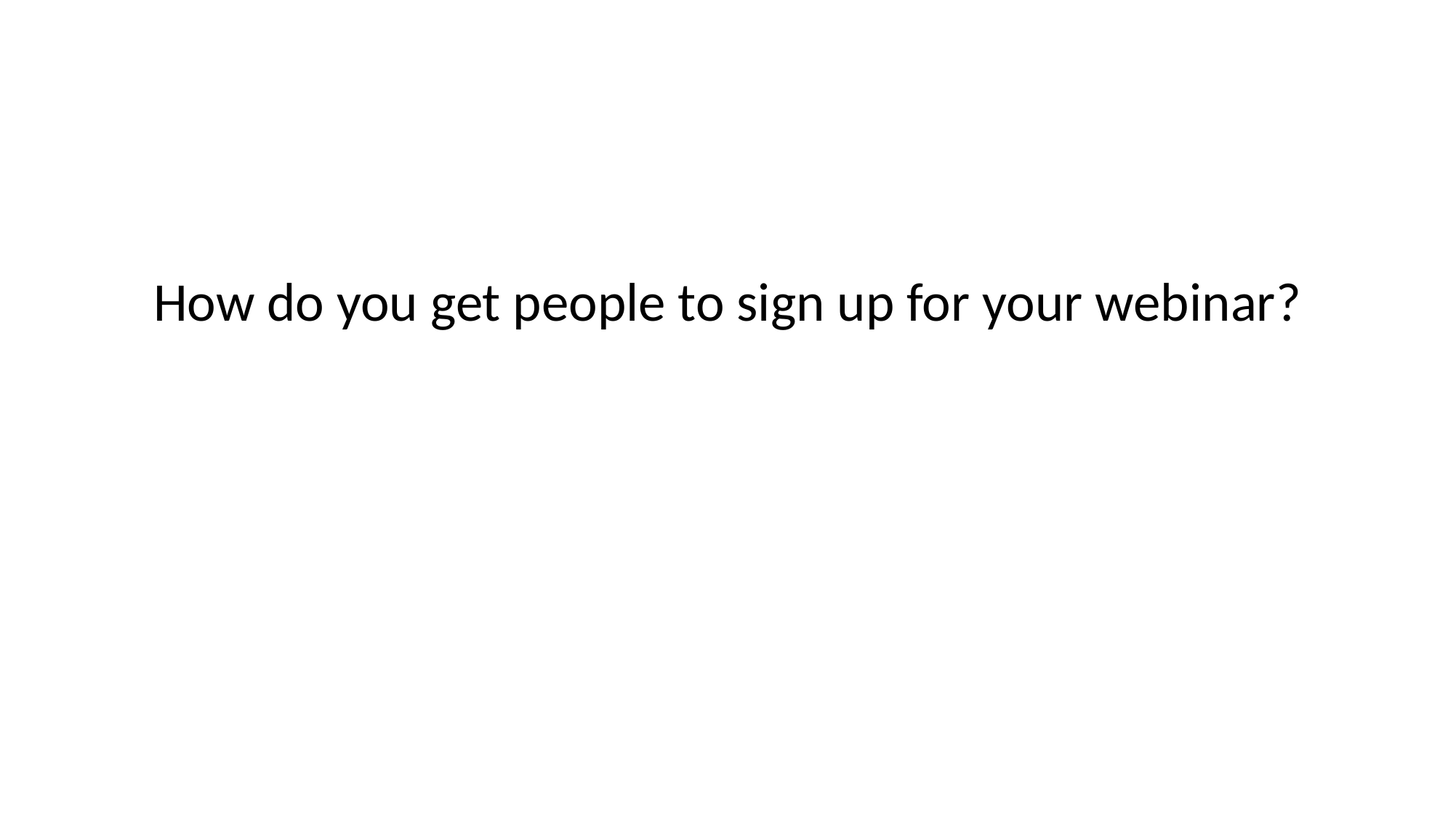

How do you get people to sign up for your webinar?